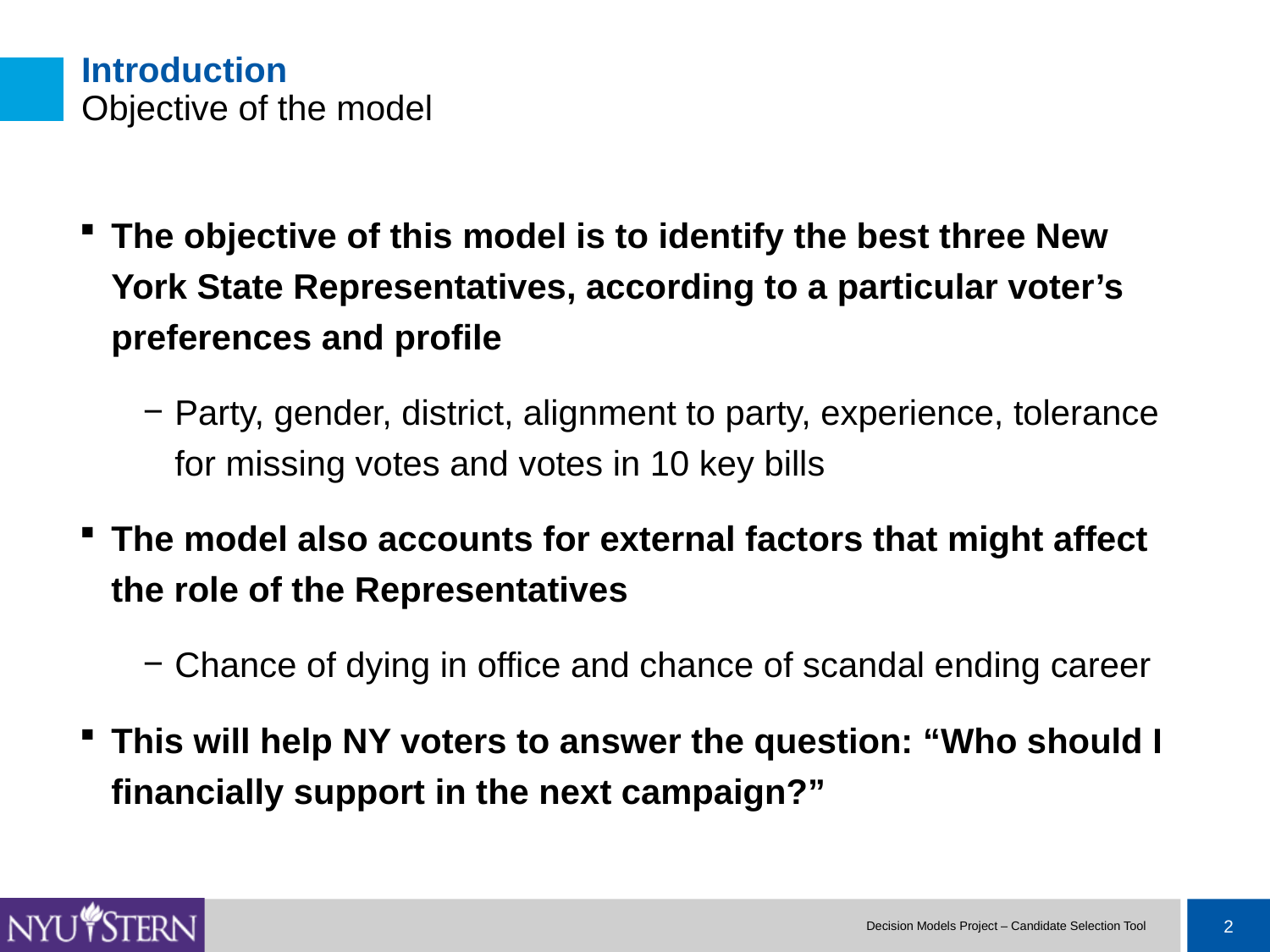

# Introduction Objective of the model
The objective of this model is to identify the best three New York State Representatives, according to a particular voter’s preferences and profile
Party, gender, district, alignment to party, experience, tolerance for missing votes and votes in 10 key bills
The model also accounts for external factors that might affect the role of the Representatives
Chance of dying in office and chance of scandal ending career
This will help NY voters to answer the question: “Who should I financially support in the next campaign?”